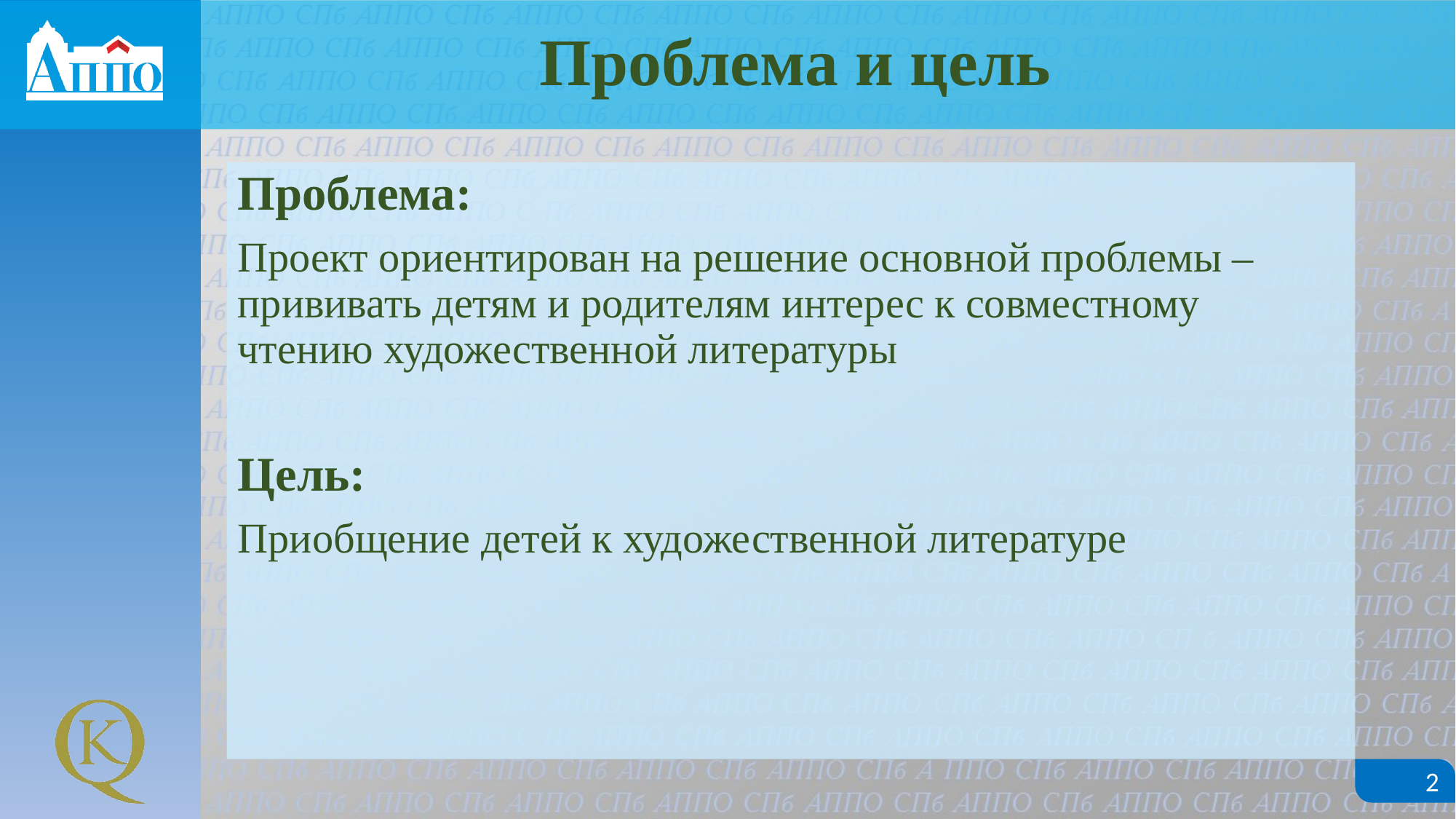

# Проблема и цель
Проблема:
Проект ориентирован на решение основной проблемы – прививать детям и родителям интерес к совместному чтению художественной литературы

Цель:
Приобщение детей к художественной литературе

2